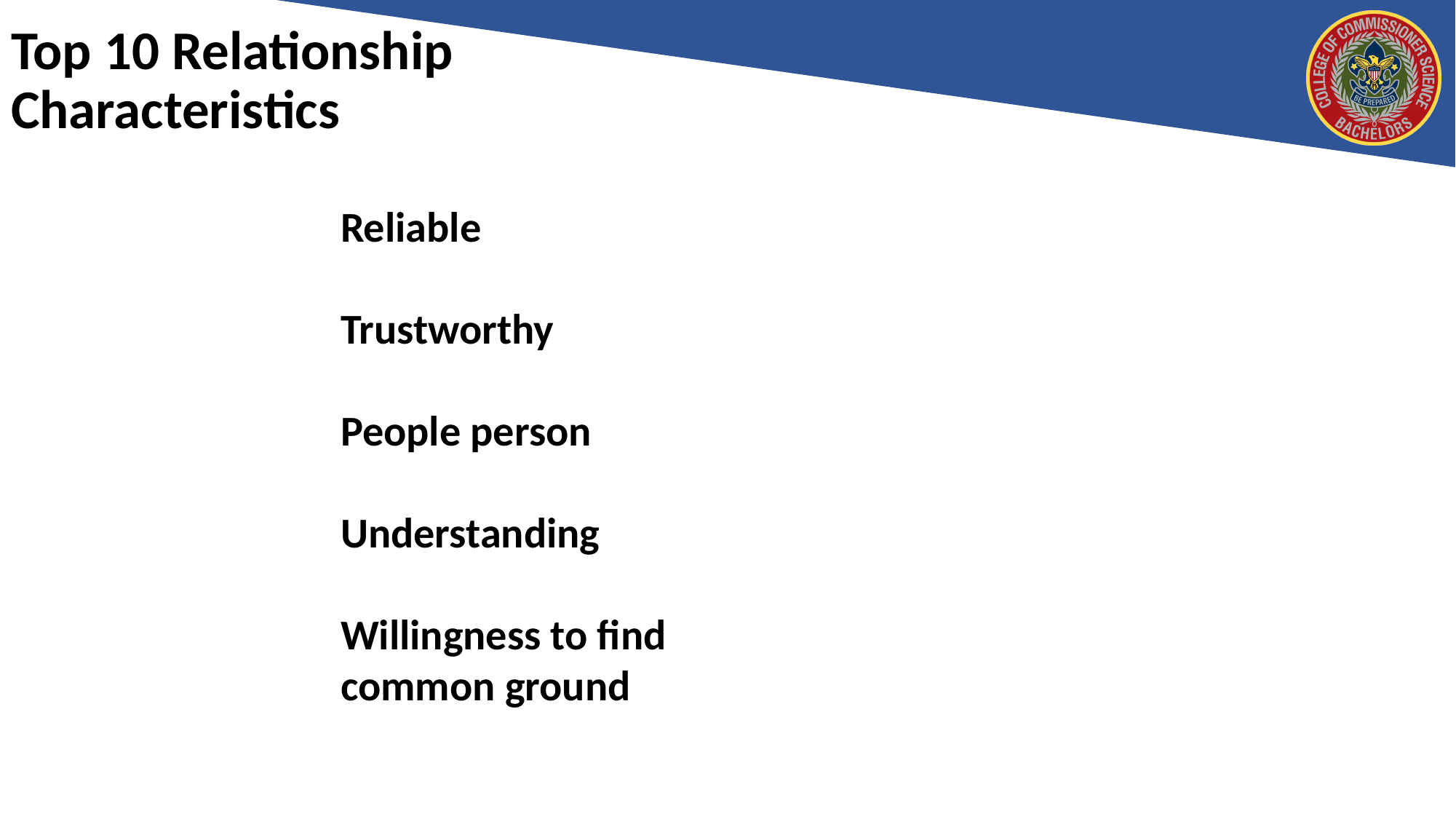

# Top 10 Relationship Characteristics
Reliable

Trustworthy

People person

Understanding

Willingness to find common ground